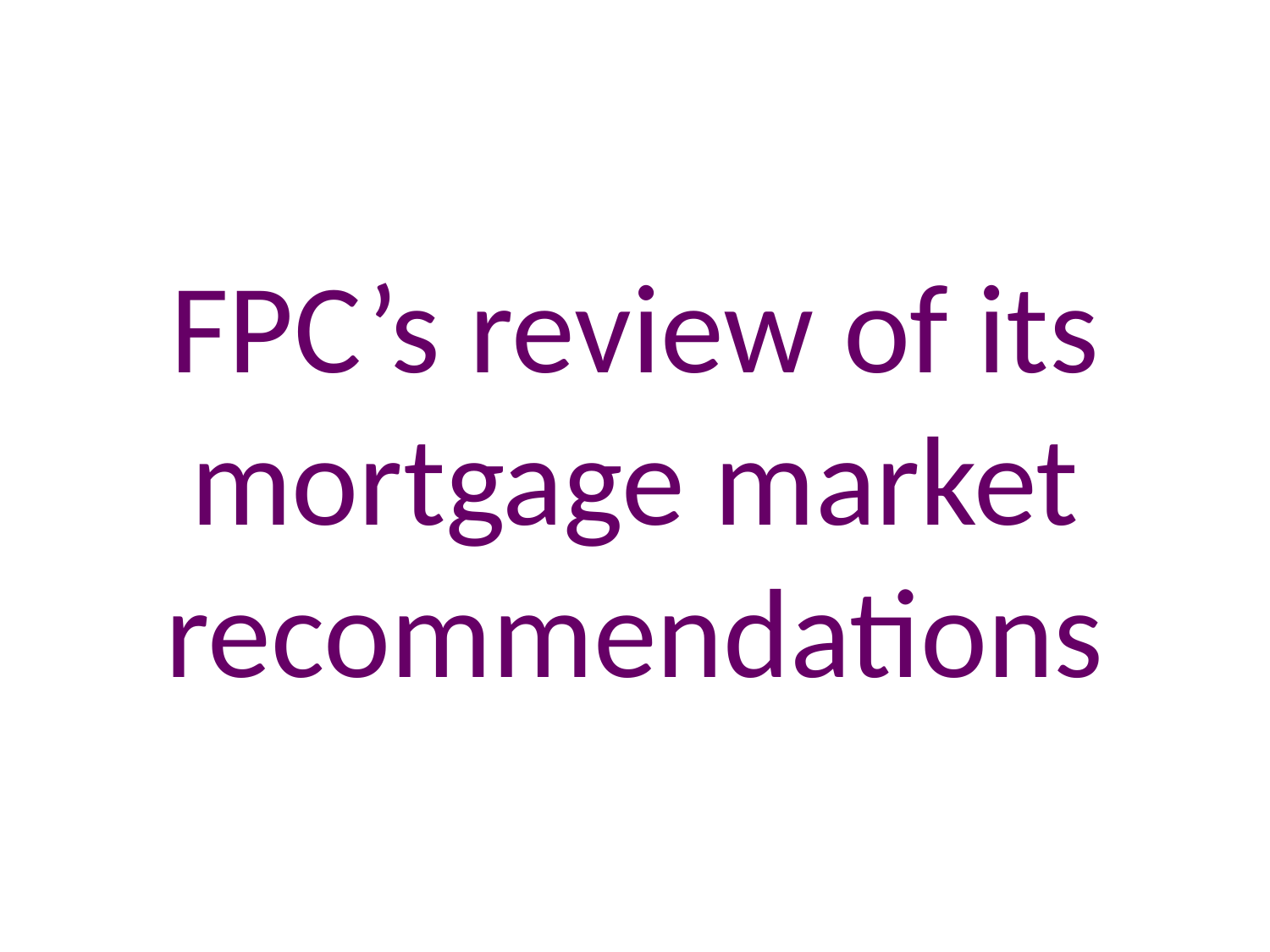

# FPC’s review of its mortgage market recommendations